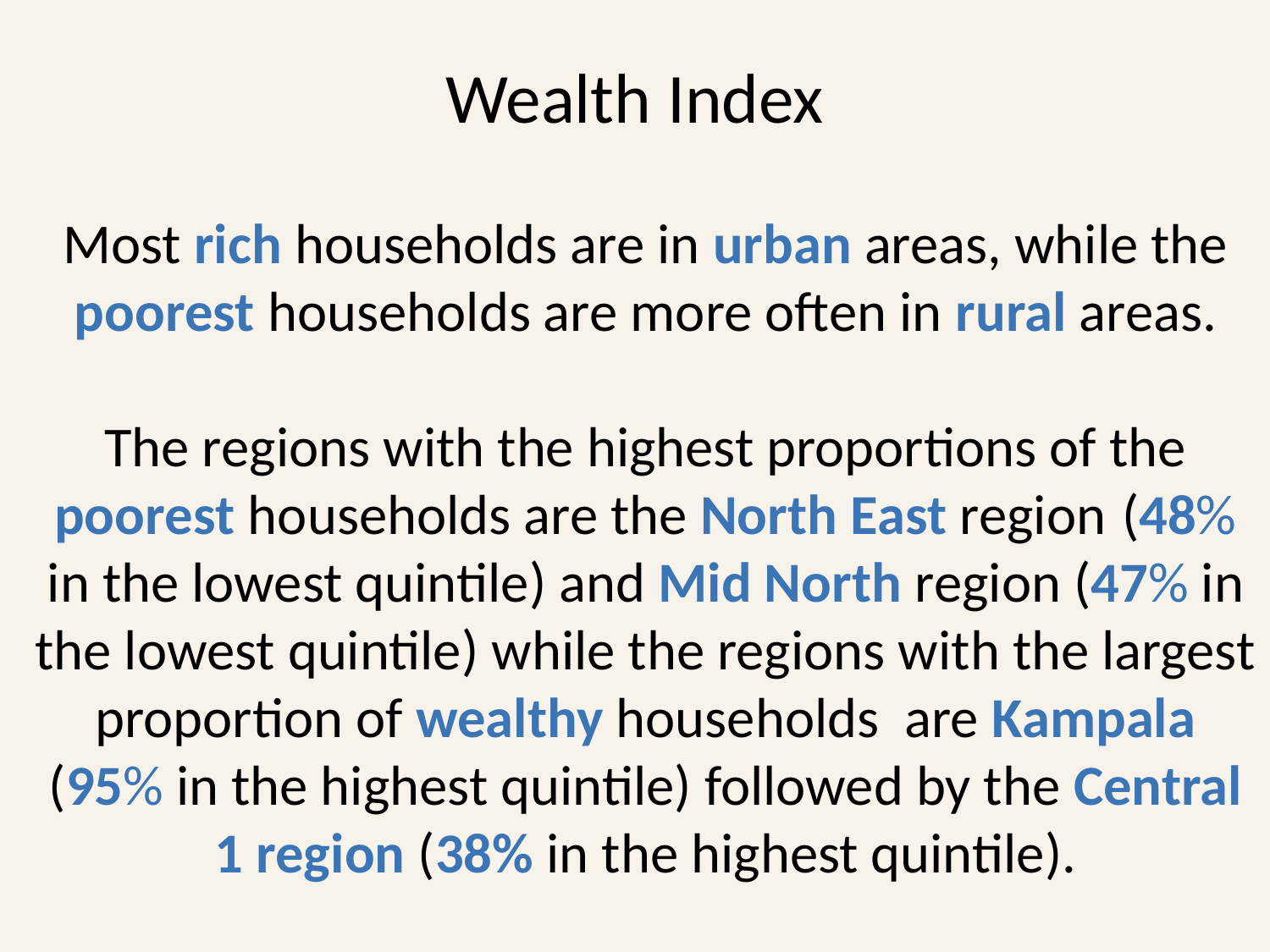

# Wealth Index
Most rich households are in urban areas, while the poorest households are more often in rural areas.

The regions with the highest proportions of the poorest households are the North East region (48% in the lowest quintile) and Mid North region (47% in the lowest quintile) while the regions with the largest proportion of wealthy households  are Kampala (95% in the highest quintile) followed by the Central 1 region (38% in the highest quintile).